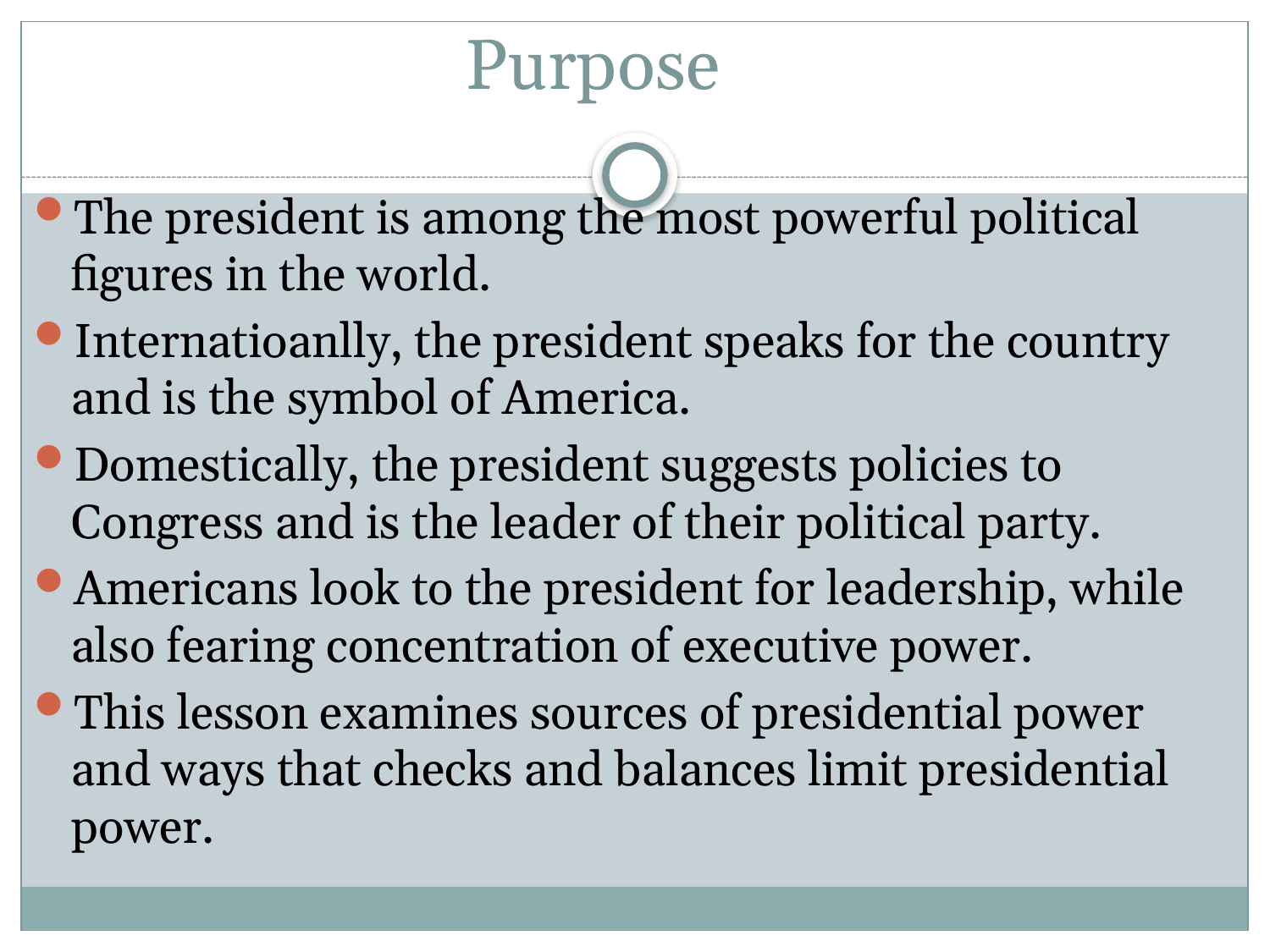

# Purpose
The president is among the most powerful political figures in the world.
Internatioanlly, the president speaks for the country and is the symbol of America.
Domestically, the president suggests policies to Congress and is the leader of their political party.
Americans look to the president for leadership, while also fearing concentration of executive power.
This lesson examines sources of presidential power and ways that checks and balances limit presidential power.